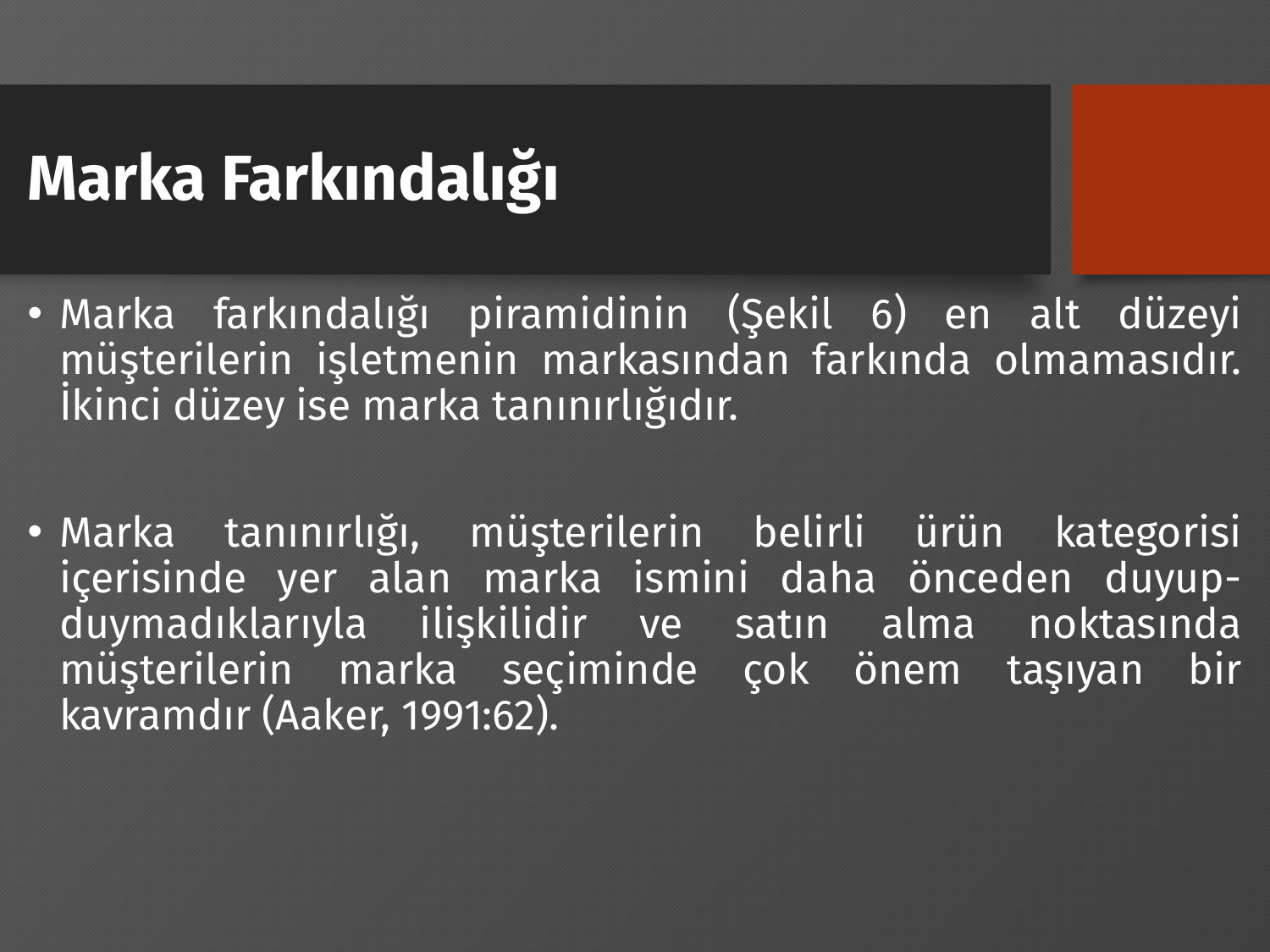

# Marka Farkındalığı
Marka farkındalığı piramidinin (Şekil 6) en alt düzeyi müşterilerin işletmenin markasından farkında olmamasıdır. İkinci düzey ise marka tanınırlığıdır.

Marka tanınırlığı, müşterilerin belirli ürün kategorisi içerisinde yer alan marka ismini daha önceden duyup-duymadıklarıyla ilişkilidir ve satın alma noktasında müşterilerin marka seçiminde çok önem taşıyan bir kavramdır (Aaker, 1991:62).